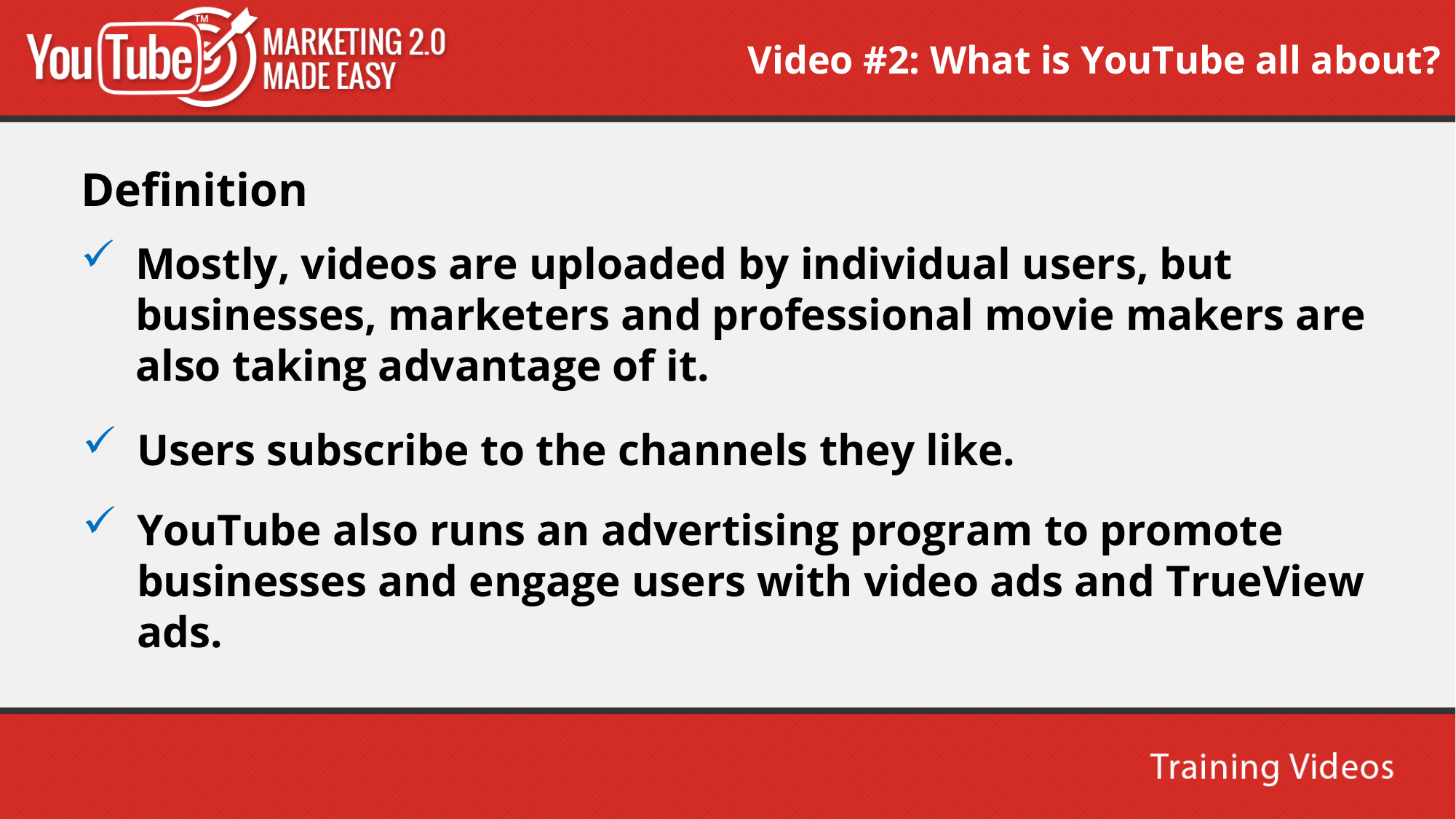

Video #2: What is YouTube all about?
Definition
Mostly, videos are uploaded by individual users, but businesses, marketers and professional movie makers are also taking advantage of it.
Users subscribe to the channels they like.
YouTube also runs an advertising program to promote businesses and engage users with video ads and TrueView ads.